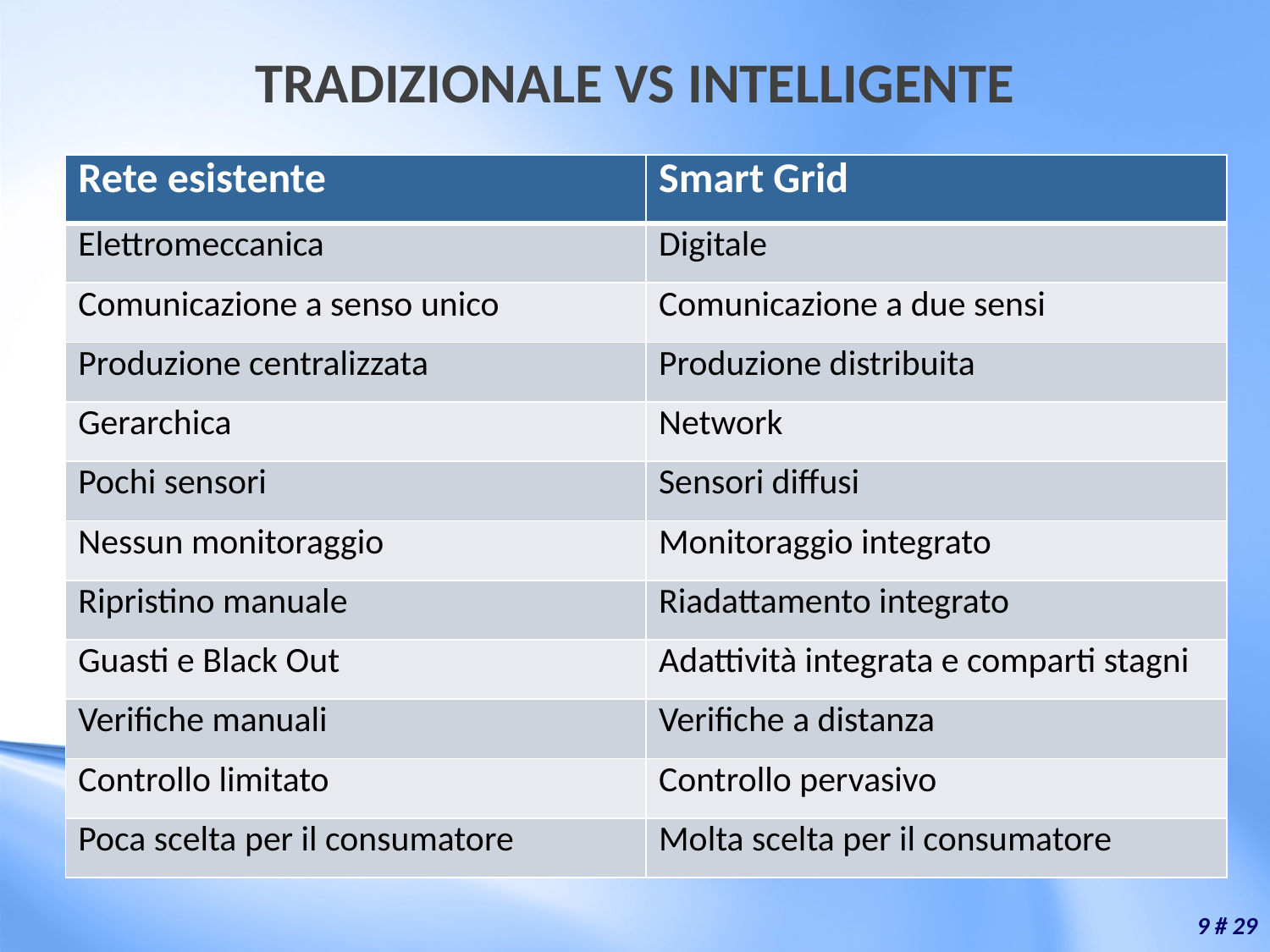

# TRADIZIONALE VS INTELLIGENTE
| Rete esistente | Smart Grid |
| --- | --- |
| Elettromeccanica | Digitale |
| Comunicazione a senso unico | Comunicazione a due sensi |
| Produzione centralizzata | Produzione distribuita |
| Gerarchica | Network |
| Pochi sensori | Sensori diffusi |
| Nessun monitoraggio | Monitoraggio integrato |
| Ripristino manuale | Riadattamento integrato |
| Guasti e Black Out | Adattività integrata e comparti stagni |
| Verifiche manuali | Verifiche a distanza |
| Controllo limitato | Controllo pervasivo |
| Poca scelta per il consumatore | Molta scelta per il consumatore |
9 # 29